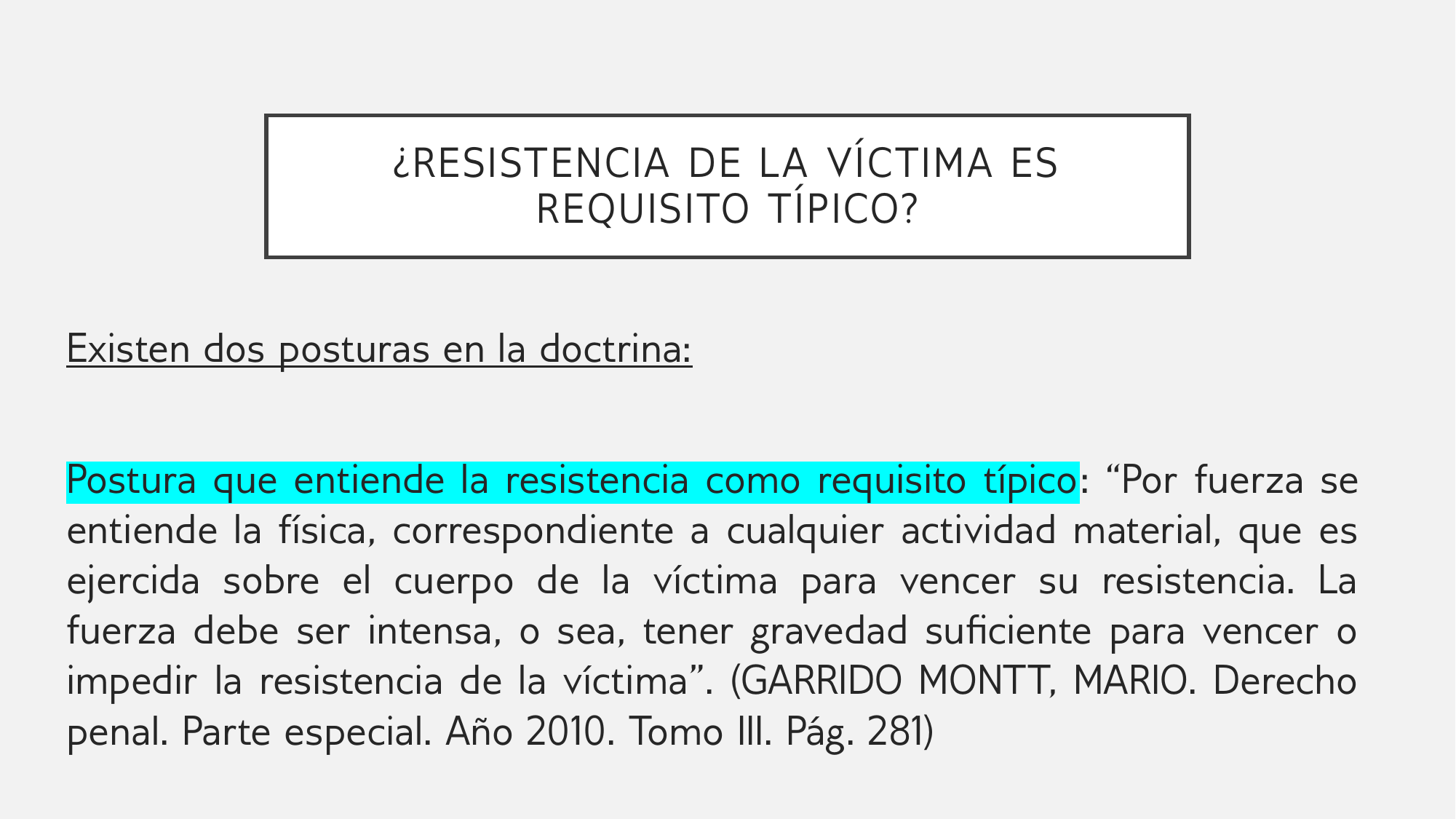

# ¿Resistencia de la víctima es requisito típico?
Existen dos posturas en la doctrina:

Postura que entiende la resistencia como requisito típico: “Por fuerza se entiende la física, correspondiente a cualquier actividad material, que es ejercida sobre el cuerpo de la víctima para vencer su resistencia. La fuerza debe ser intensa, o sea, tener gravedad suficiente para vencer o impedir la resistencia de la víctima”. (GARRIDO MONTT, MARIO. Derecho penal. Parte especial. Año 2010. Tomo III. Pág. 281)